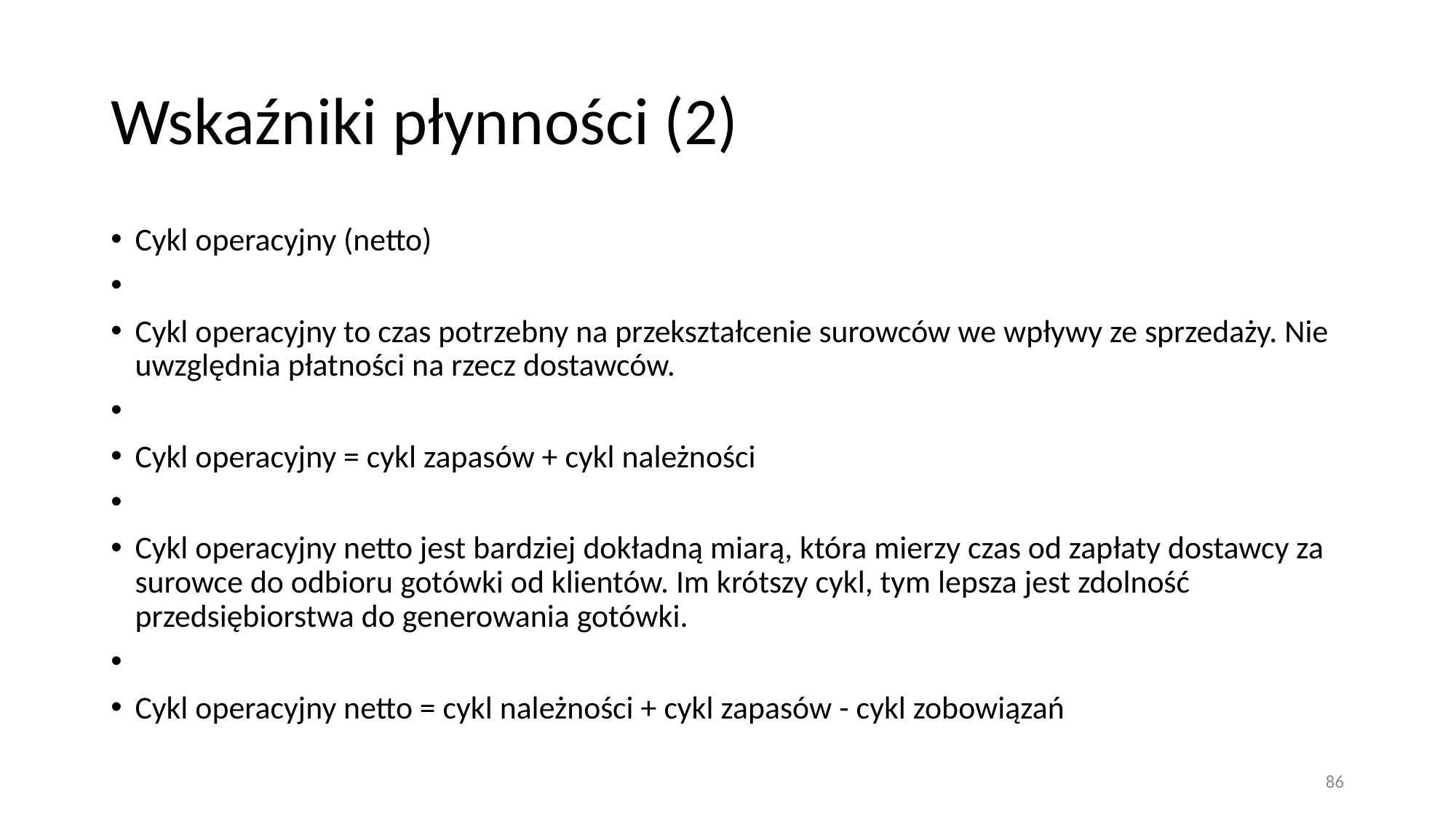

# Wskaźniki płynności (2)
Cykl operacyjny (netto)

Cykl operacyjny to czas potrzebny na przekształcenie surowców we wpływy ze sprzedaży. Nie uwzględnia płatności na rzecz dostawców.

Cykl operacyjny = cykl zapasów + cykl należności

Cykl operacyjny netto jest bardziej dokładną miarą, która mierzy czas od zapłaty dostawcy za surowce do odbioru gotówki od klientów. Im krótszy cykl, tym lepsza jest zdolność przedsiębiorstwa do generowania gotówki.

Cykl operacyjny netto = cykl należności + cykl zapasów - cykl zobowiązań

86